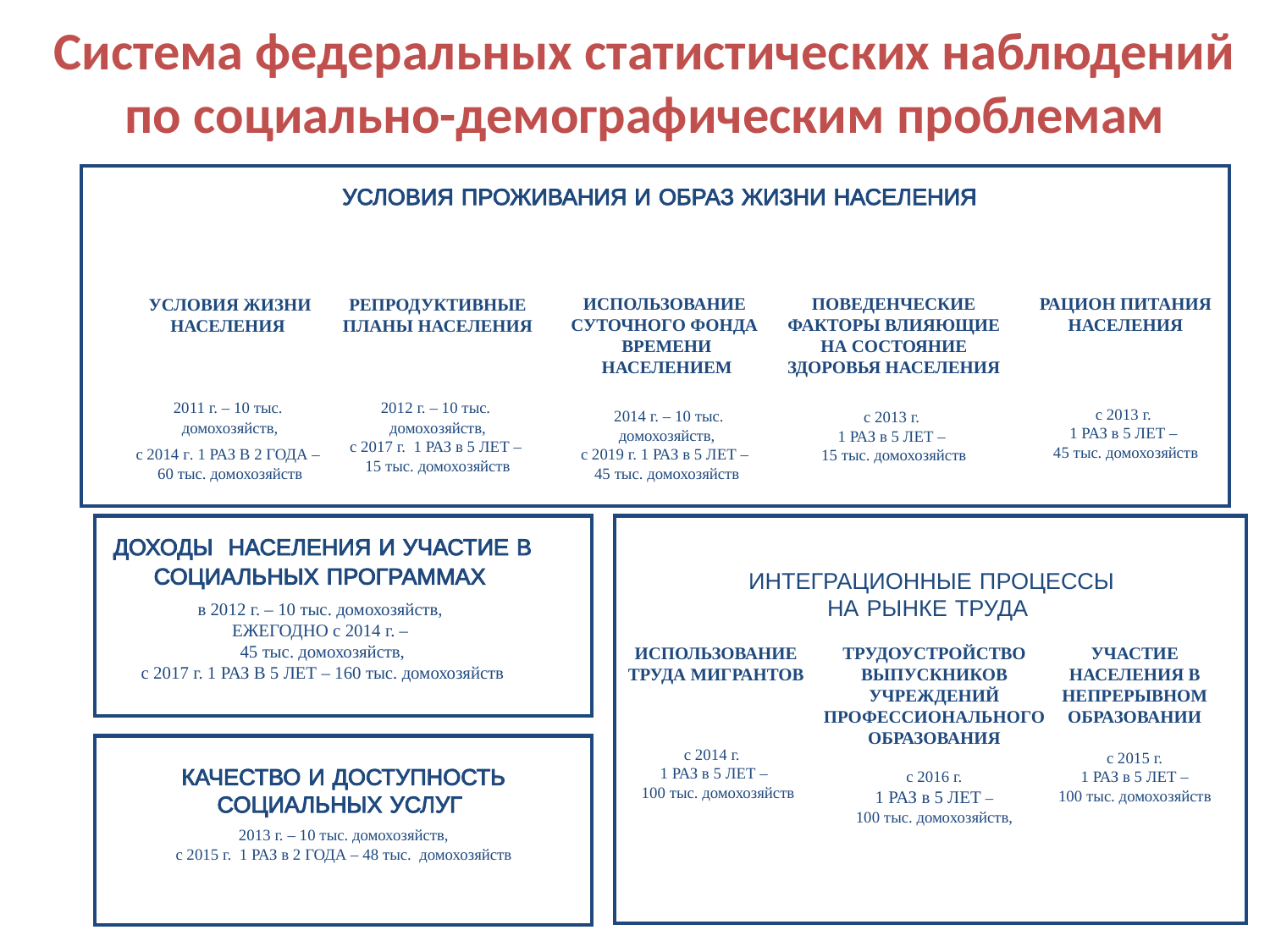

Система федеральных статистических наблюдений по социально-демографическим проблемам

УСЛОВИЯ ПРОЖИВАНИЯ И ОБРАЗ ЖИЗНИ НАСЕЛЕНИЯ
ИСПОЛЬЗОВАНИЕ  СУТОЧНОГО ФОНДА  ВРЕМЕНИ НАСЕЛЕНИЕМ

 2014 г. – 10 тыс. домохозяйств,
с 2019 г. 1 РАЗ в 5 ЛЕТ –
45 тыс. домохозяйств
ПОВЕДЕНЧЕСКИЕ ФАКТОРЫ ВЛИЯЮЩИЕ НА СОСТОЯНИЕ ЗДОРОВЬЯ НАСЕЛЕНИЯ
с 2013 г.
1 РАЗ в 5 ЛЕТ –
15 тыс. домохозяйств
РАЦИОН ПИТАНИЯ НАСЕЛЕНИЯ
с 2013 г.
1 РАЗ в 5 ЛЕТ –
45 тыс. домохозяйств
УСЛОВИЯ ЖИЗНИ НАСЕЛЕНИЯ

2011 г. – 10 тыс.
домохозяйств,
c 2014 г. 1 РАЗ В 2 ГОДА –
60 тыс. домохозяйств
РЕПРОДУКТИВНЫЕ ПЛАНЫ НАСЕЛЕНИЯ

2012 г. – 10 тыс.
домохозяйств,
с 2017 г.  1 РАЗ в 5 ЛЕТ –
15 тыс. домохозяйств

ИНТЕГРАЦИОННЫЕ ПРОЦЕССЫ
НА РЫНКЕ ТРУДА
ДОХОДЫ  НАСЕЛЕНИЯ И УЧАСТИЕ В СОЦИАЛЬНЫХ ПРОГРАММАХ
в 2012 г. – 10 тыс. домохозяйств,
ЕЖЕГОДНО с 2014 г. –
45 тыс. домохозяйств,
с 2017 г. 1 РАЗ В 5 ЛЕТ – 160 тыс. домохозяйств
ТРУДОУСТРОЙСТВО ВЫПУСКНИКОВ УЧРЕЖДЕНИЙ ПРОФЕССИОНАЛЬНОГО ОБРАЗОВАНИЯ
с 2016 г.
1 РАЗ в 5 ЛЕТ –
100 тыс. домохозяйств,
УЧАСТИЕ НАСЕЛЕНИЯ В НЕПРЕРЫВНОМ ОБРАЗОВАНИИ
с 2015 г.
1 РАЗ в 5 ЛЕТ –
100 тыс. домохозяйств
ИСПОЛЬЗОВАНИЕ ТРУДА МИГРАНТОВ

с 2014 г.
1 РАЗ в 5 ЛЕТ –
 100 тыс. домохозяйств

КАЧЕСТВО И ДОСТУПНОСТЬ СОЦИАЛЬНЫХ УСЛУГ
2013 г. – 10 тыс. домохозяйств,
с 2015 г.  1 РАЗ в 2 ГОДА – 48 тыс.  домохозяйств